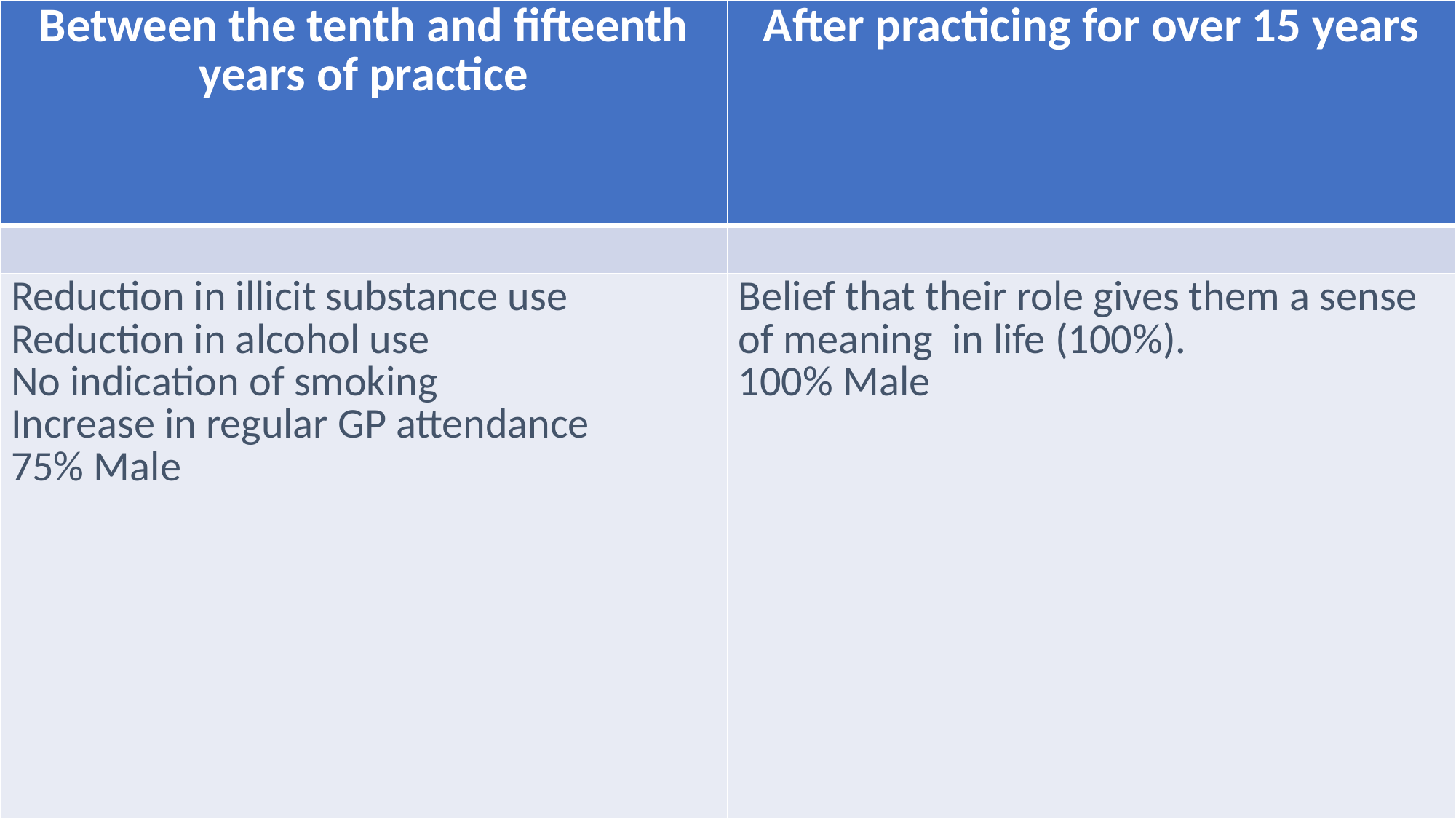

| Between the tenth and fifteenth years of practice | After practicing for over 15 years |
| --- | --- |
|  |  |
| Reduction in illicit substance use Reduction in alcohol use No indication of smoking Increase in regular GP attendance 75% Male | Belief that their role gives them a sense of meaning in life (100%). 100% Male |